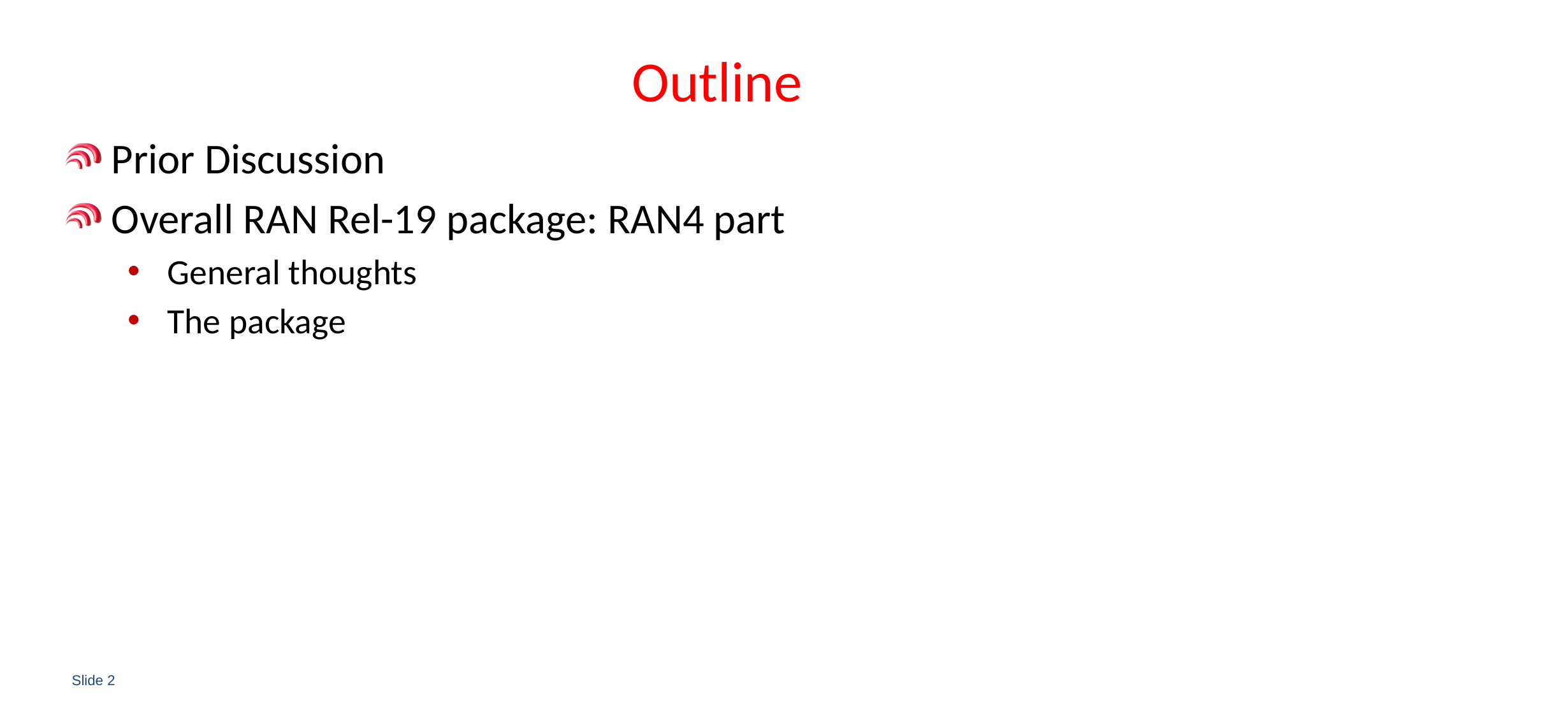

# Outline
Prior Discussion
Overall RAN Rel-19 package: RAN4 part
General thoughts
The package